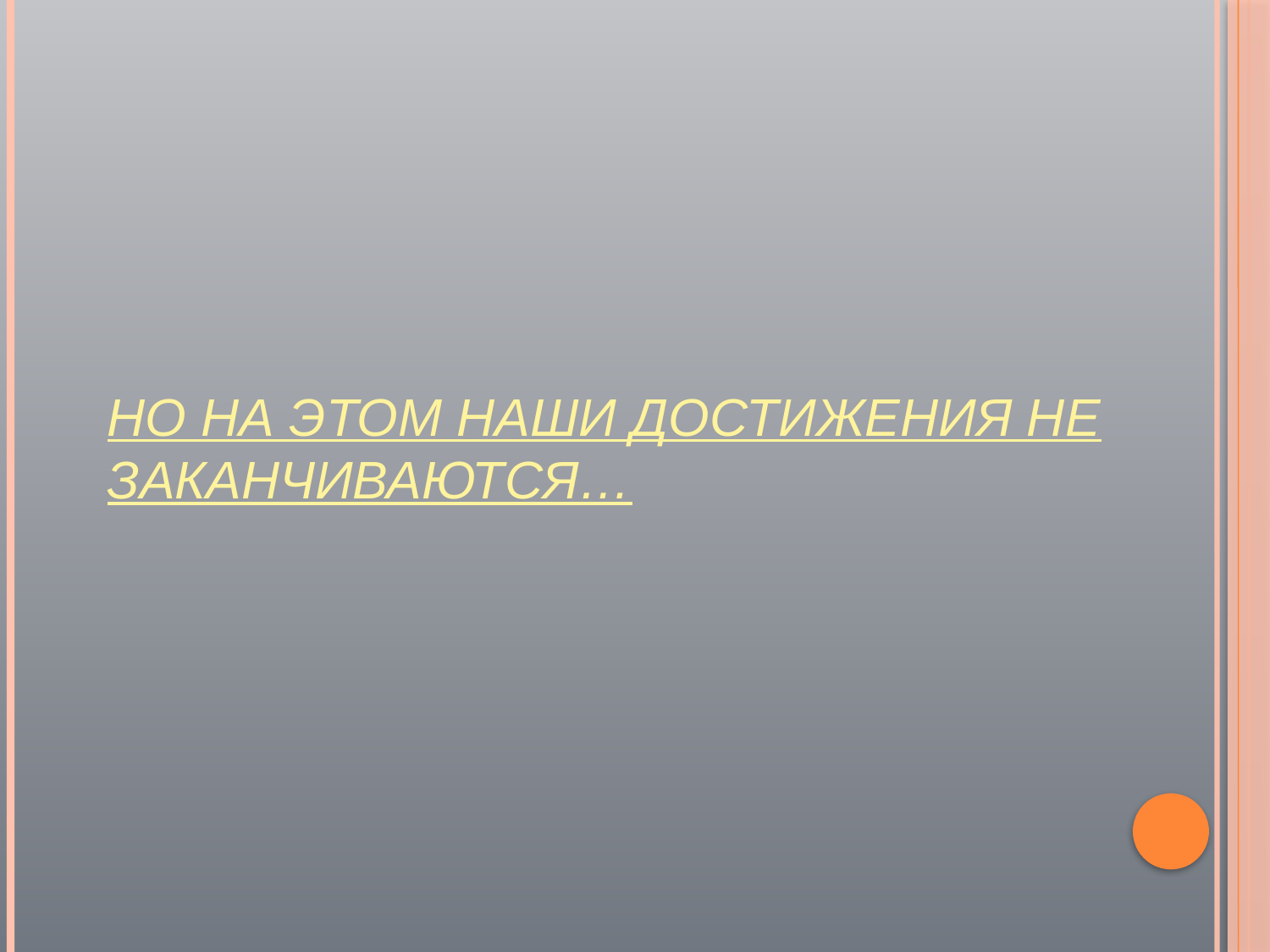

# Но на этом наши достижения не заканчиваются…